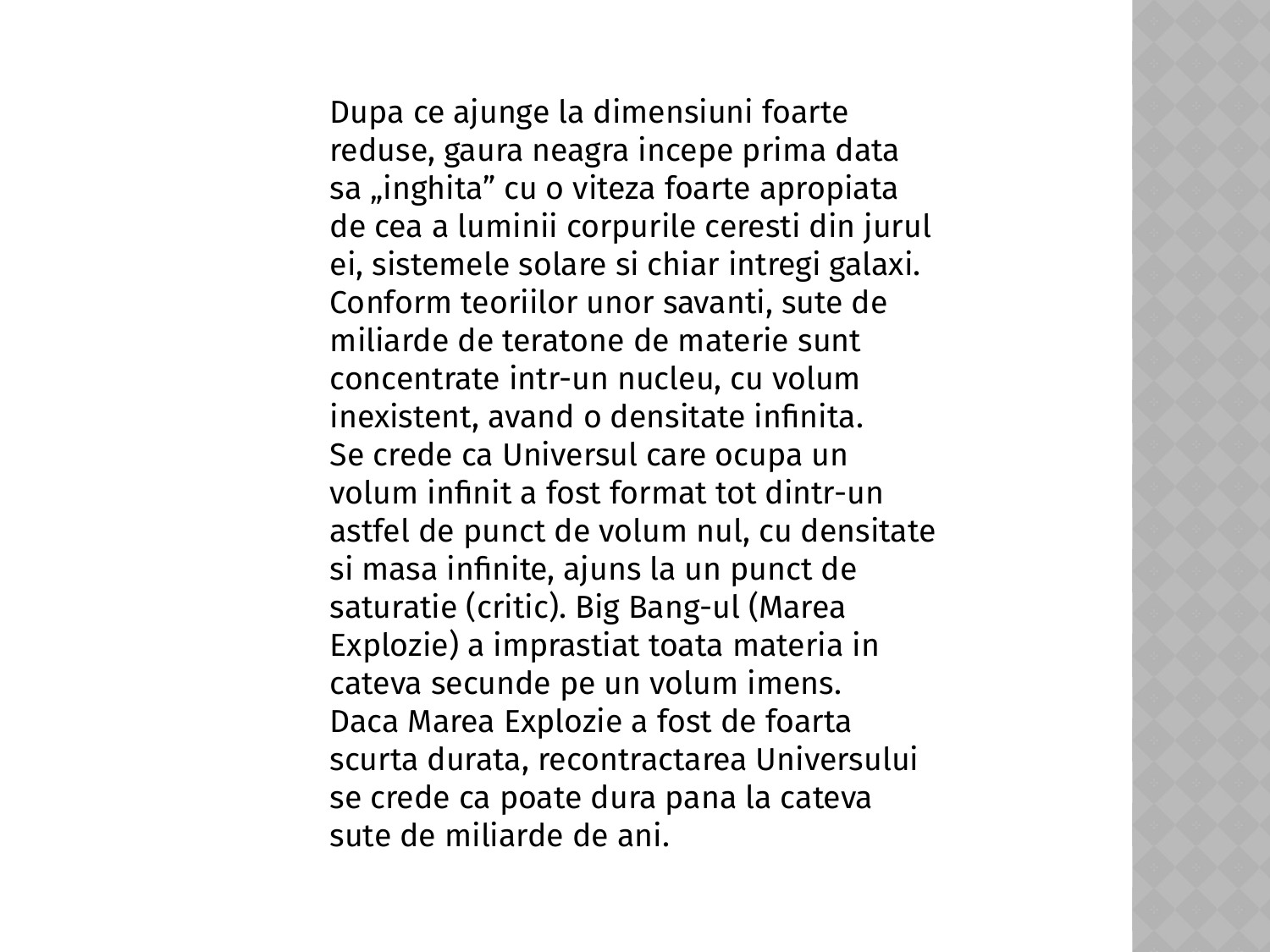

Dupa ce ajunge la dimensiuni foarte reduse, gaura neagra incepe prima data sa „inghita” cu o viteza foarte apropiata de cea a luminii corpurile ceresti din jurul ei, sistemele solare si chiar intregi galaxi. Conform teoriilor unor savanti, sute de miliarde de teratone de materie sunt concentrate intr-un nucleu, cu volum inexistent, avand o densitate infinita.
Se crede ca Universul care ocupa un volum infinit a fost format tot dintr-un astfel de punct de volum nul, cu densitate si masa infinite, ajuns la un punct de saturatie (critic). Big Bang-ul (Marea Explozie) a imprastiat toata materia in cateva secunde pe un volum imens.
Daca Marea Explozie a fost de foarta scurta durata, recontractarea Universului se crede ca poate dura pana la cateva sute de miliarde de ani.